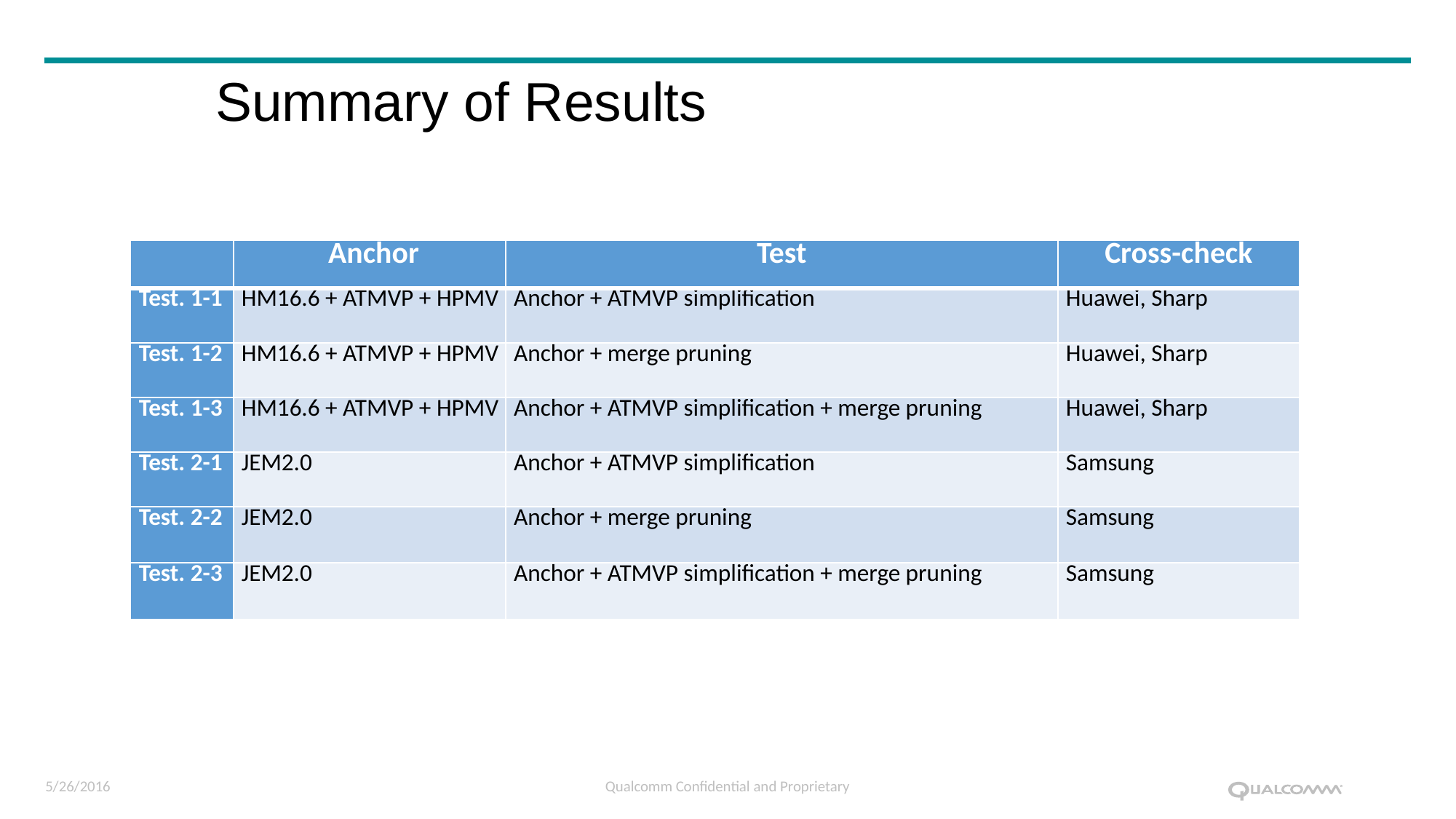

# Summary of Results
|  | Anchor | Test | Cross-check |
| --- | --- | --- | --- |
| Test. 1-1 | HM16.6 + ATMVP + HPMV | Anchor + ATMVP simplification | Huawei, Sharp |
| Test. 1-2 | HM16.6 + ATMVP + HPMV | Anchor + merge pruning | Huawei, Sharp |
| Test. 1-3 | HM16.6 + ATMVP + HPMV | Anchor + ATMVP simplification + merge pruning | Huawei, Sharp |
| Test. 2-1 | JEM2.0 | Anchor + ATMVP simplification | Samsung |
| Test. 2-2 | JEM2.0 | Anchor + merge pruning | Samsung |
| Test. 2-3 | JEM2.0 | Anchor + ATMVP simplification + merge pruning | Samsung |